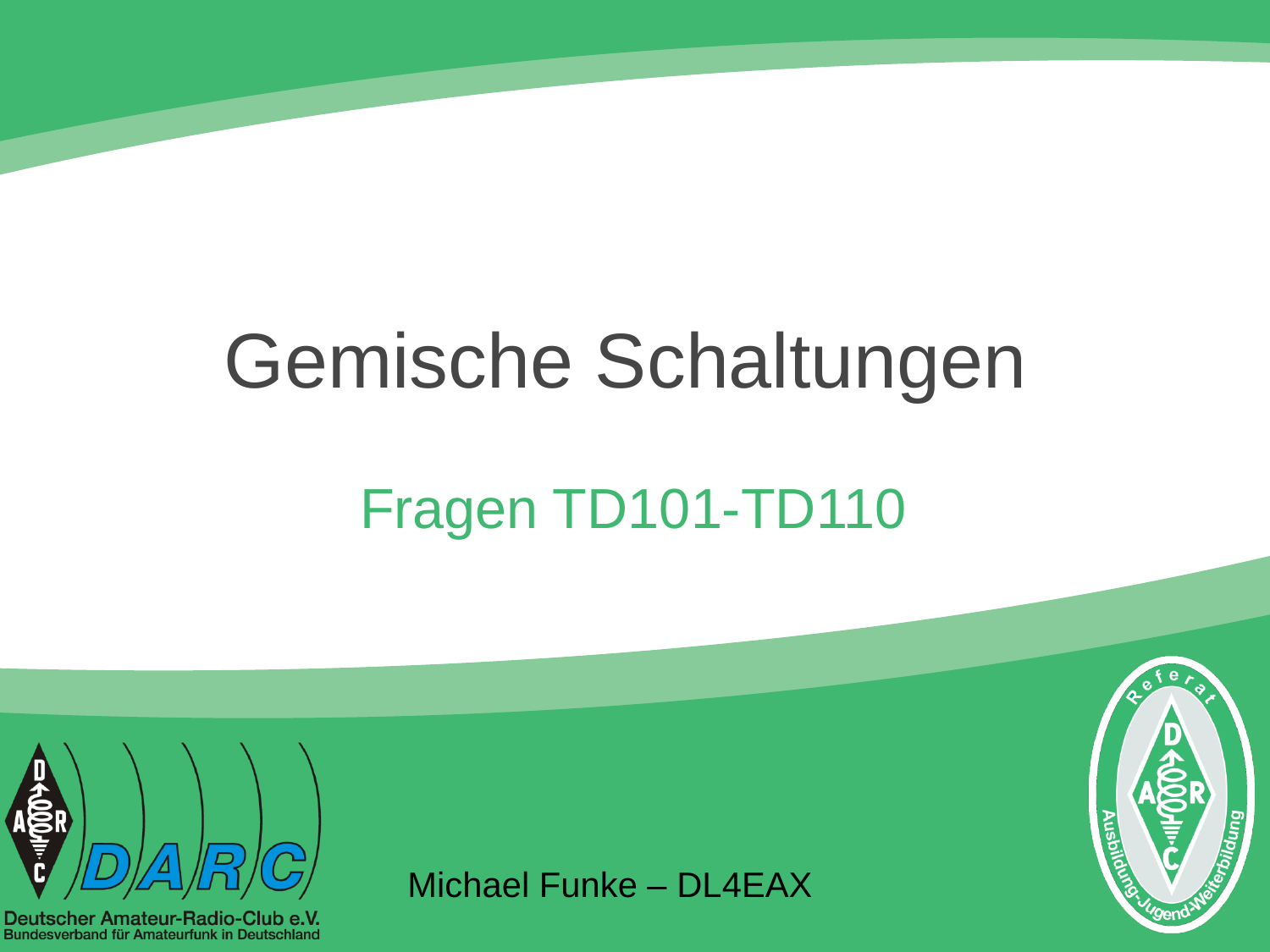

# Gemische Schaltungen
Fragen TD101-TD110
Michael Funke – DL4EAX